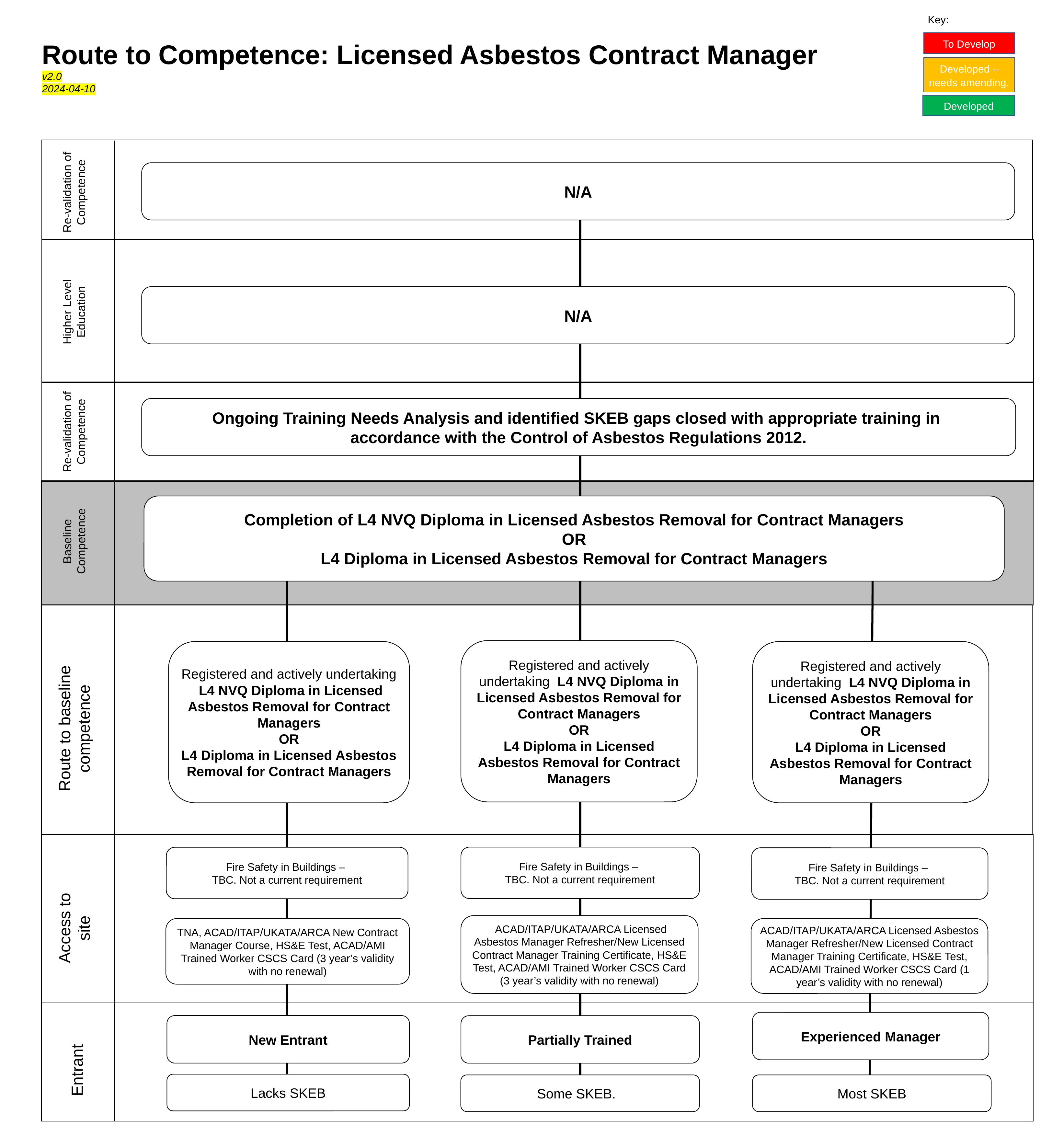

Key:
To Develop
Developed – needs amending.
Developed
Route to Competence: Licensed Asbestos Contract Manager
v2.0
2024-04-10

N/A
Re-validation of Competence

N/A
Higher Level Education

Ongoing Training Needs Analysis and identified SKEB gaps closed with appropriate training in
accordance with the Control of Asbestos Regulations 2012.
Re-validation of Competence

Completion of L4 NVQ Diploma in Licensed Asbestos Removal for Contract Managers
OR
L4 Diploma in Licensed Asbestos Removal for Contract Managers

Baseline Competence

Registered and actively undertaking  L4 NVQ Diploma in Licensed Asbestos Removal for Contract Managers
OR
L4 Diploma in Licensed Asbestos Removal for Contract Managers
Registered and actively undertaking  L4 NVQ Diploma in Licensed Asbestos Removal for Contract Managers
OR
L4 Diploma in Licensed Asbestos Removal for Contract Managers
Registered and actively undertaking  L4 NVQ Diploma in Licensed Asbestos Removal for Contract Managers
OR
L4 Diploma in Licensed Asbestos Removal for Contract Managers
Route to baseline competence

Fire Safety in Buildings –
TBC. Not a current requirement
Fire Safety in Buildings –
TBC. Not a current requirement
Fire Safety in Buildings –
TBC. Not a current requirement
Access to site
 ACAD/ITAP/UKATA/ARCA Licensed Asbestos Manager Refresher/New Licensed Contract Manager Training Certificate, HS&E Test, ACAD/AMI Trained Worker CSCS Card (3 year’s validity with no renewal)
TNA, ACAD/ITAP/UKATA/ARCA New Contract Manager Course, HS&E Test, ACAD/AMI Trained Worker CSCS Card (3 year’s validity with no renewal)
ACAD/ITAP/UKATA/ARCA Licensed Asbestos Manager Refresher/New Licensed Contract Manager Training Certificate, HS&E Test, ACAD/AMI Trained Worker CSCS Card (1 year’s validity with no renewal)

Experienced Manager
New Entrant
Partially Trained
Entrant
Lacks SKEB
Some SKEB.
Most SKEB